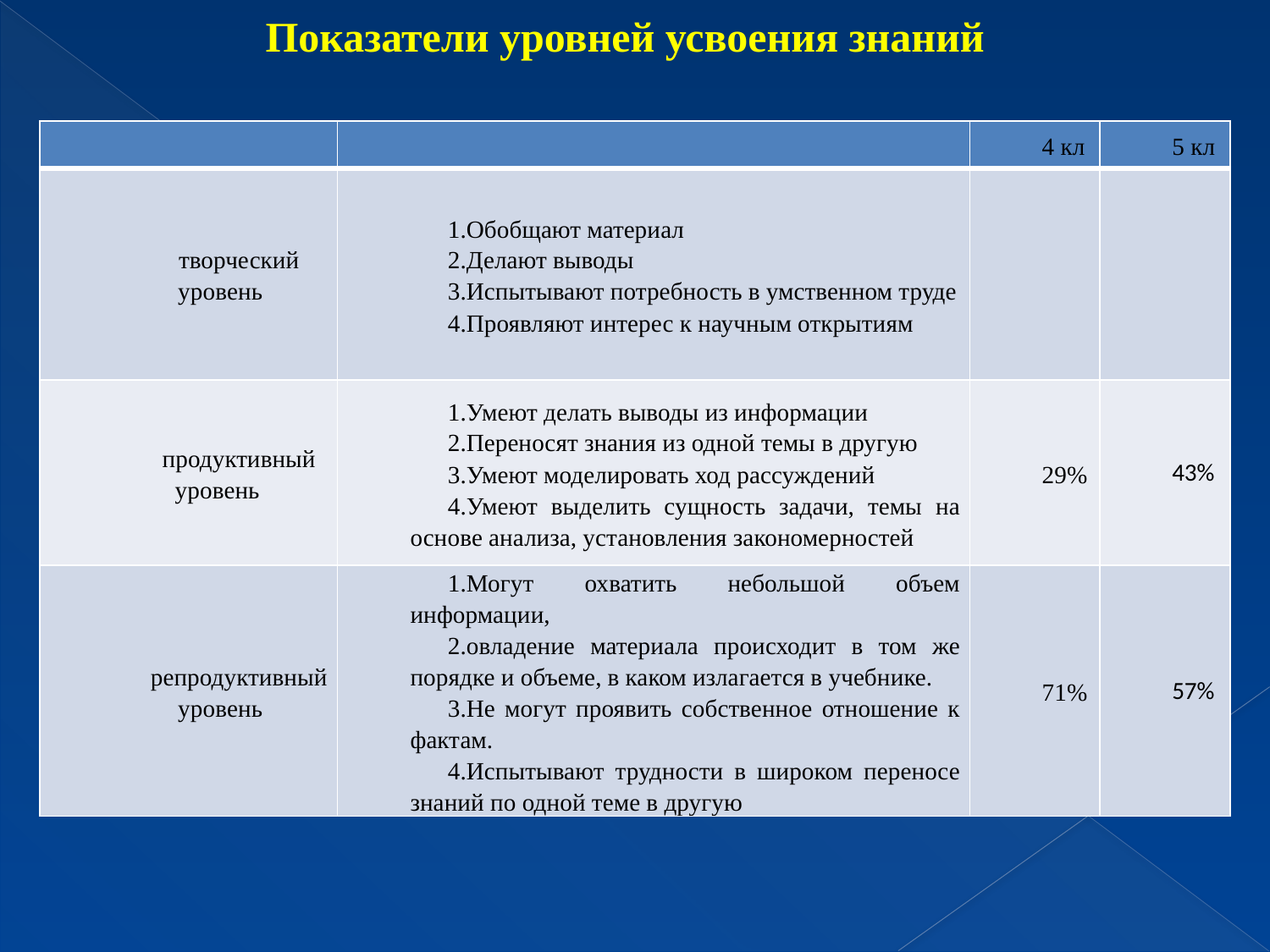

# Показатели уровней усвоения знаний
|  |  | 4 кл | 5 кл |
| --- | --- | --- | --- |
| творческий уровень | 1.Обобщают материал 2.Делают выводы 3.Испытывают потребность в умственном труде 4.Проявляют интерес к научным открытиям |  |  |
| продуктивный уровень | 1.Умеют делать выводы из информации 2.Переносят знания из одной темы в другую 3.Умеют моделировать ход рассуждений 4.Умеют выделить сущность задачи, темы на основе анализа, установления закономерностей | 29% | 43% |
| репродуктивный уровень | 1.Могут охватить небольшой объем информации, 2.овладение материала происходит в том же порядке и объеме, в каком излагается в учебнике. 3.Не могут проявить собственное отношение к фактам. 4.Испытывают трудности в широком переносе знаний по одной теме в другую | 71% | 57% |